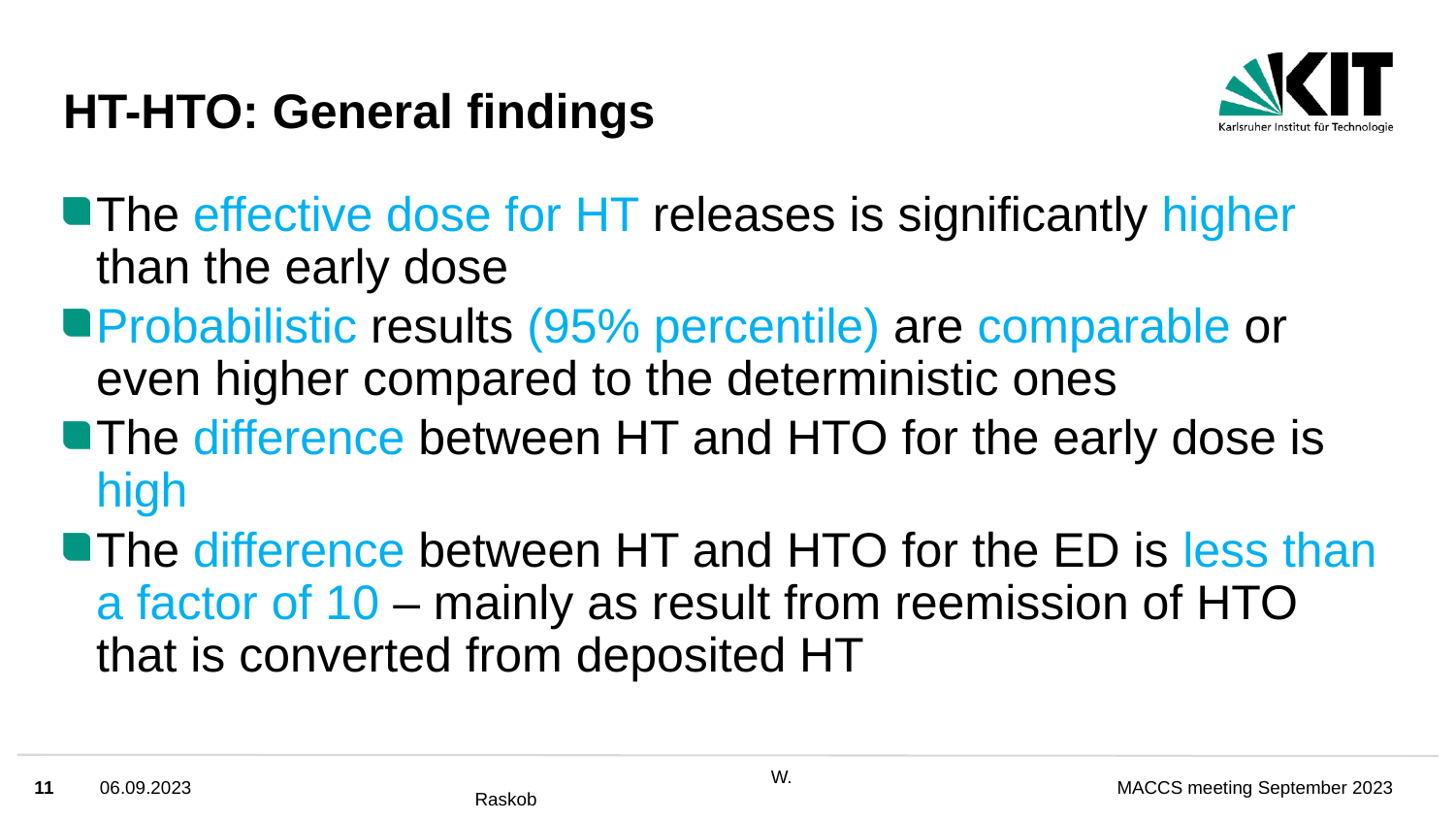

# HT-HTO: General findings
The effective dose for HT releases is significantly higher than the early dose
Probabilistic results (95% percentile) are comparable or even higher compared to the deterministic ones
The difference between HT and HTO for the early dose is high
The difference between HT and HTO for the ED is less than a factor of 10 – mainly as result from reemission of HTO that is converted from deposited HT

11
06.09.2023